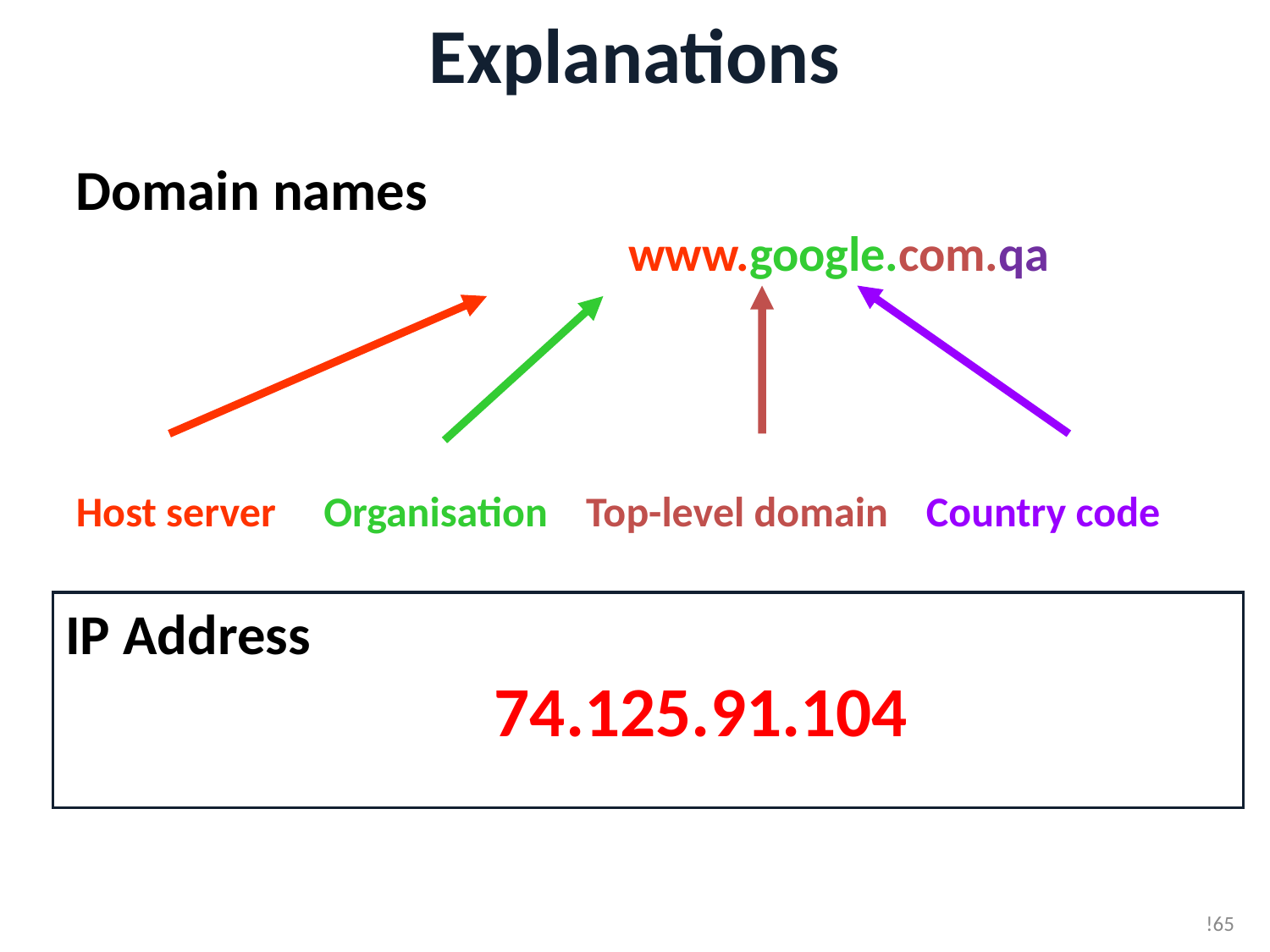

# Explanations
Domain names
			                  www.google.com.qa

Host server     Organisation    Top-level domain    Country code

IP Address
			   74.125.91.104
!65